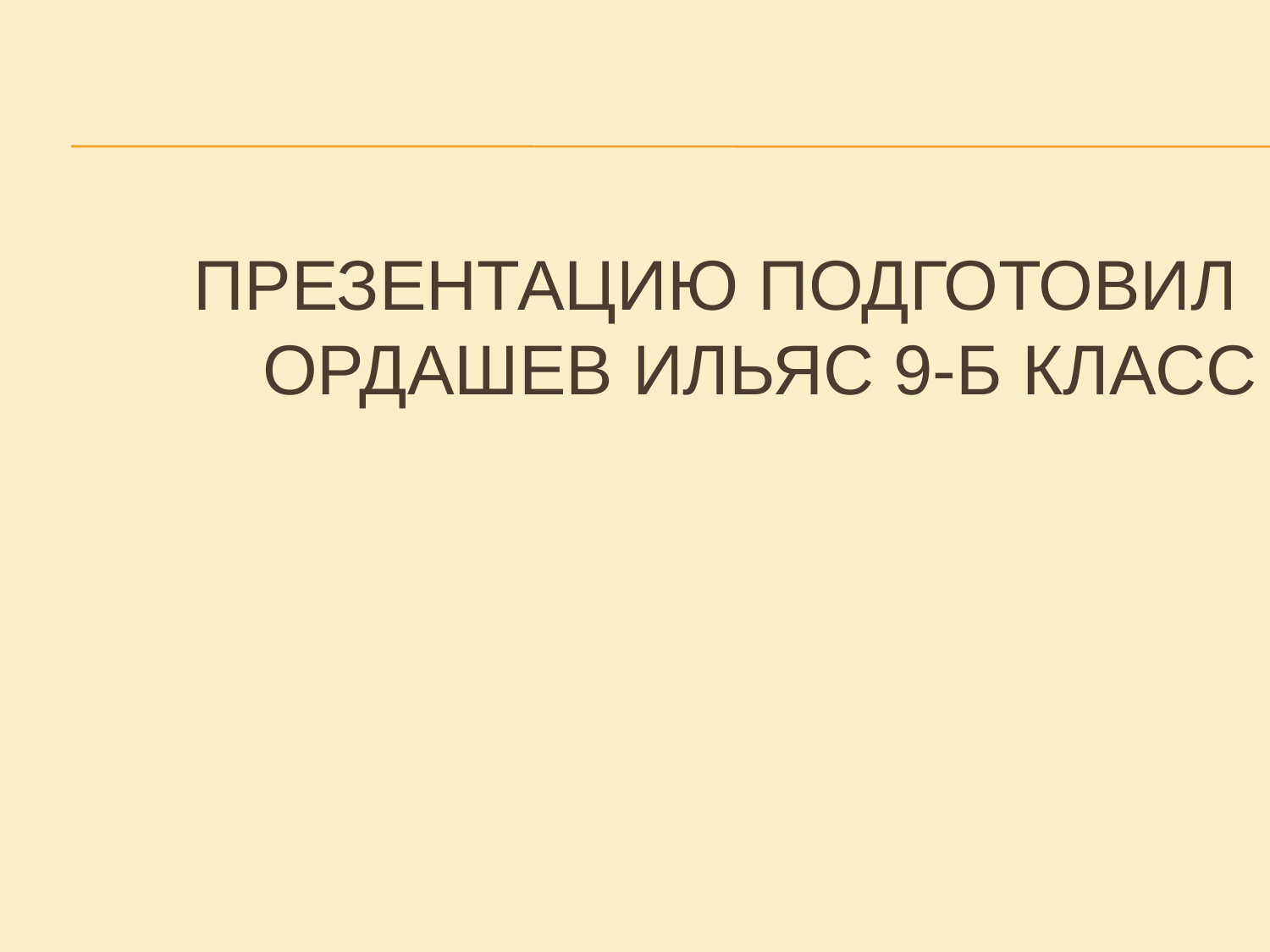

# Презентацию подготовил Ордашев Ильяс 9-Б класс